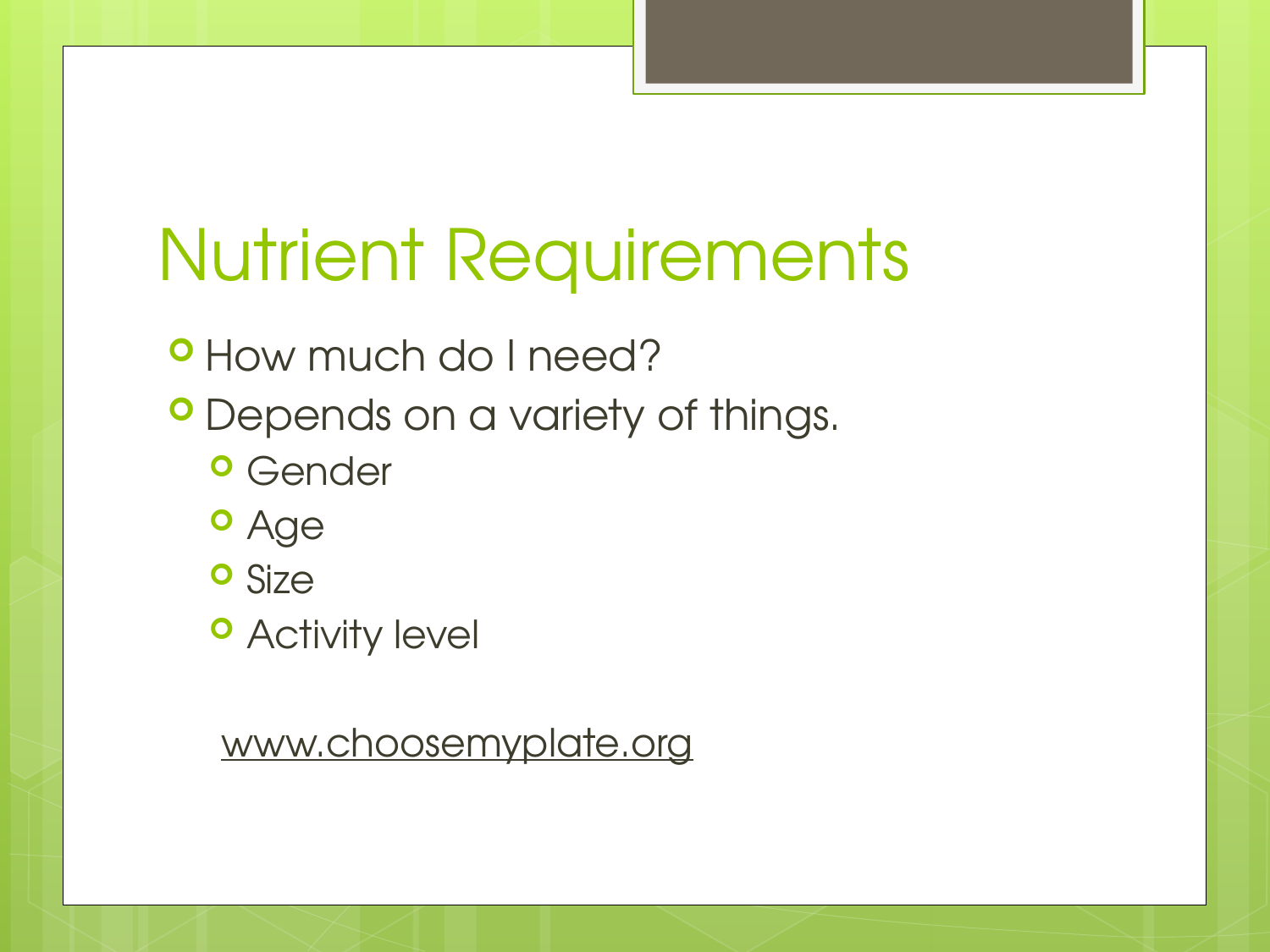

# Nutrient Requirements
How much do I need?
Depends on a variety of things.
Gender
Age
Size
Activity level

www.choosemyplate.org